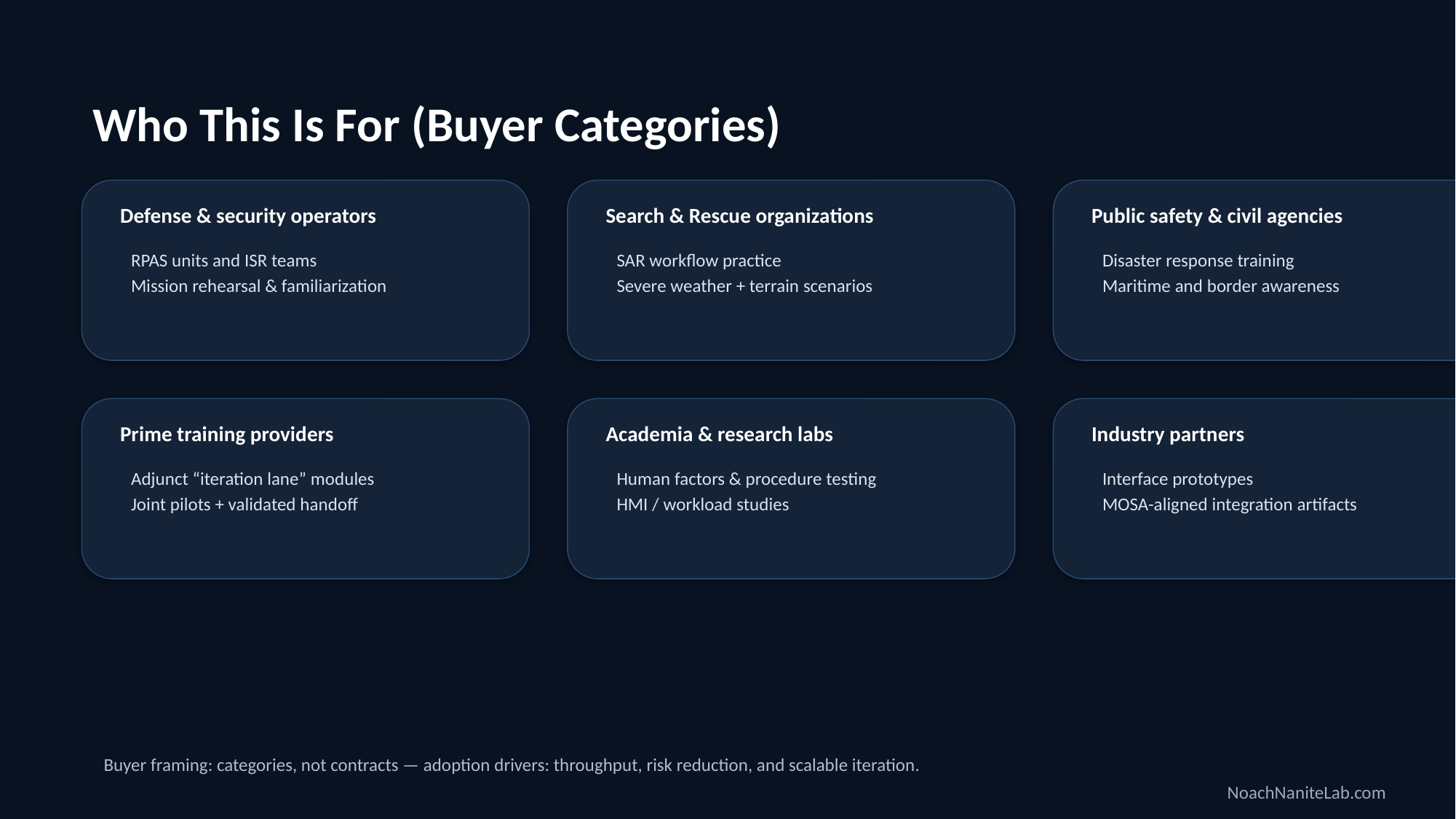

Who This Is For (Buyer Categories)

Defense & security operators
Search & Rescue organizations
Public safety & civil agencies
RPAS units and ISR teams
Mission rehearsal & familiarization
SAR workflow practice
Severe weather + terrain scenarios
Disaster response training
Maritime and border awareness

Prime training providers
Academia & research labs
Industry partners
Adjunct “iteration lane” modules
Joint pilots + validated handoff
Human factors & procedure testing
HMI / workload studies
Interface prototypes
MOSA-aligned integration artifacts
Buyer framing: categories, not contracts — adoption drivers: throughput, risk reduction, and scalable iteration.
NoachNaniteLab.com